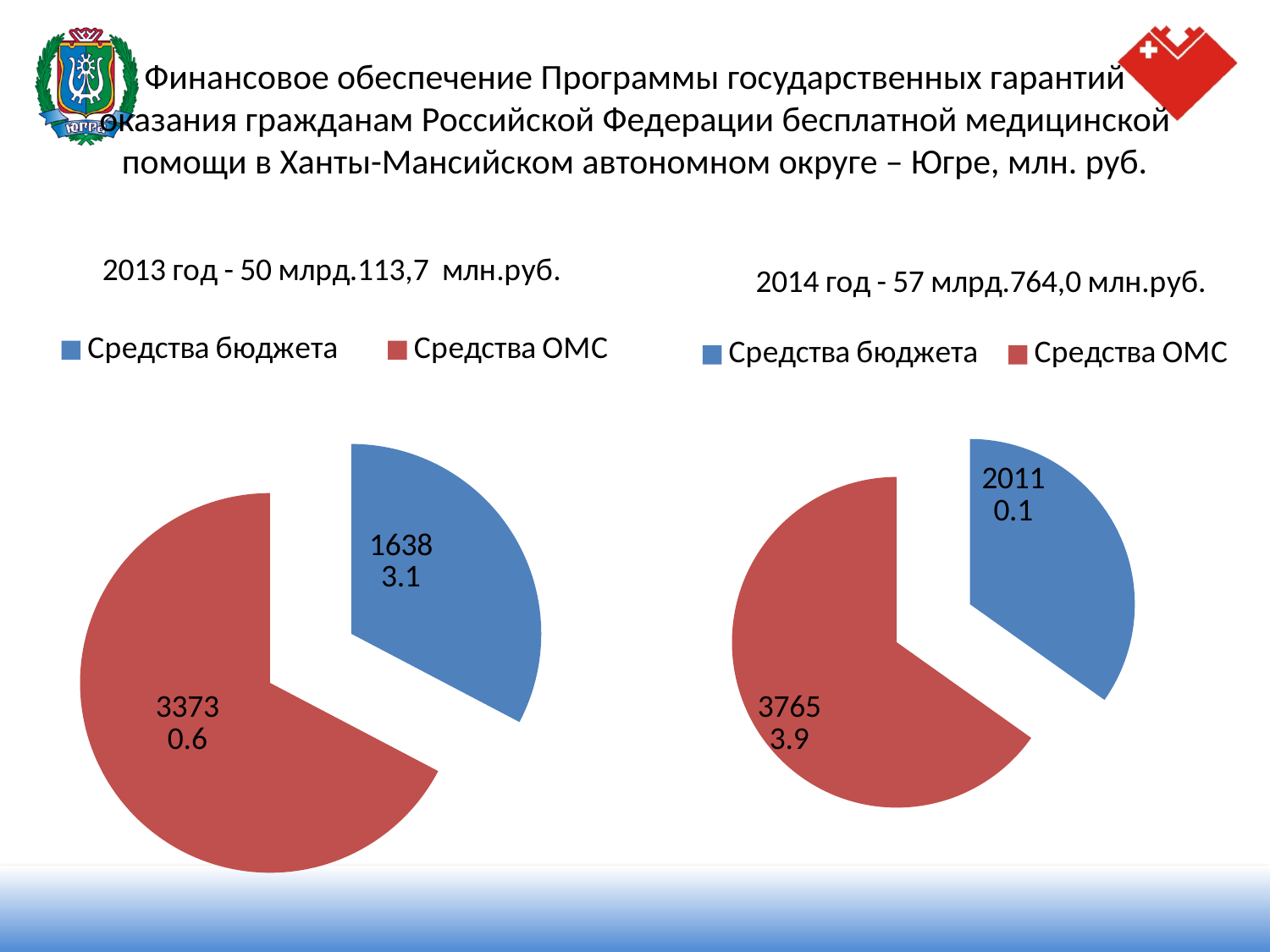

# Финансовое обеспечение Программы государственных гарантий оказания гражданам Российской Федерации бесплатной медицинской помощи в Ханты-Мансийском автономном округе – Югре, млн. руб.

### Chart: 2013 год - 50 млрд.113,7  млн.руб.

| Category | 2013 год -50 млрд. 113,7 млн.руб. |
|---|---|
| Средства бюджета | 16383.1 |
| Средства ОМС | 33730.6 |

### Chart: 2014 год - 57 млрд.764,0 млн.руб.

| Category | 2012 год - 41 млрд.182,8 млн.руб. |
|---|---|
| Средства бюджета | 20110.09999999999 |
| Средства ОМС | 37653.9 |